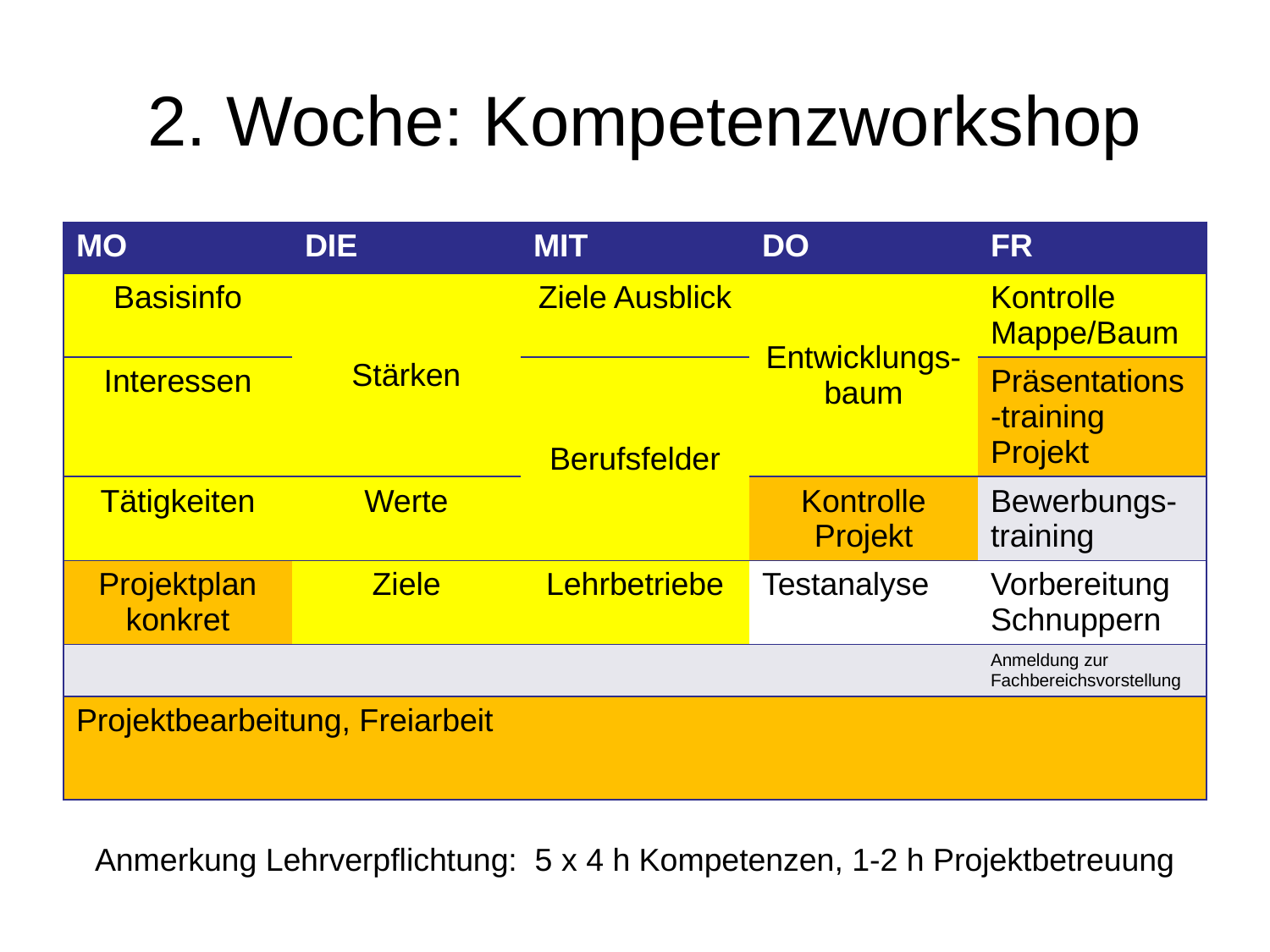

# 2. Woche: Kompetenzworkshop
| MO | DIE | MIT | DO | FR |
| --- | --- | --- | --- | --- |
| Basisinfo | Stärken | Ziele Ausblick | Entwicklungs-baum | Kontrolle Mappe/Baum |
| Interessen |  | Berufsfelder |  | Präsentations-training Projekt |
| Tätigkeiten | Werte |  | Kontrolle Projekt | Bewerbungs-training |
| Projektplan konkret | Ziele | Lehrbetriebe | Testanalyse | Vorbereitung Schnuppern |
|  |  |  |  | Anmeldung zur Fachbereichsvorstellung |
| Projektbearbeitung, Freiarbeit |  |  |  |  |
Anmerkung Lehrverpflichtung:  5 x 4 h Kompetenzen, 1-2 h Projektbetreuung